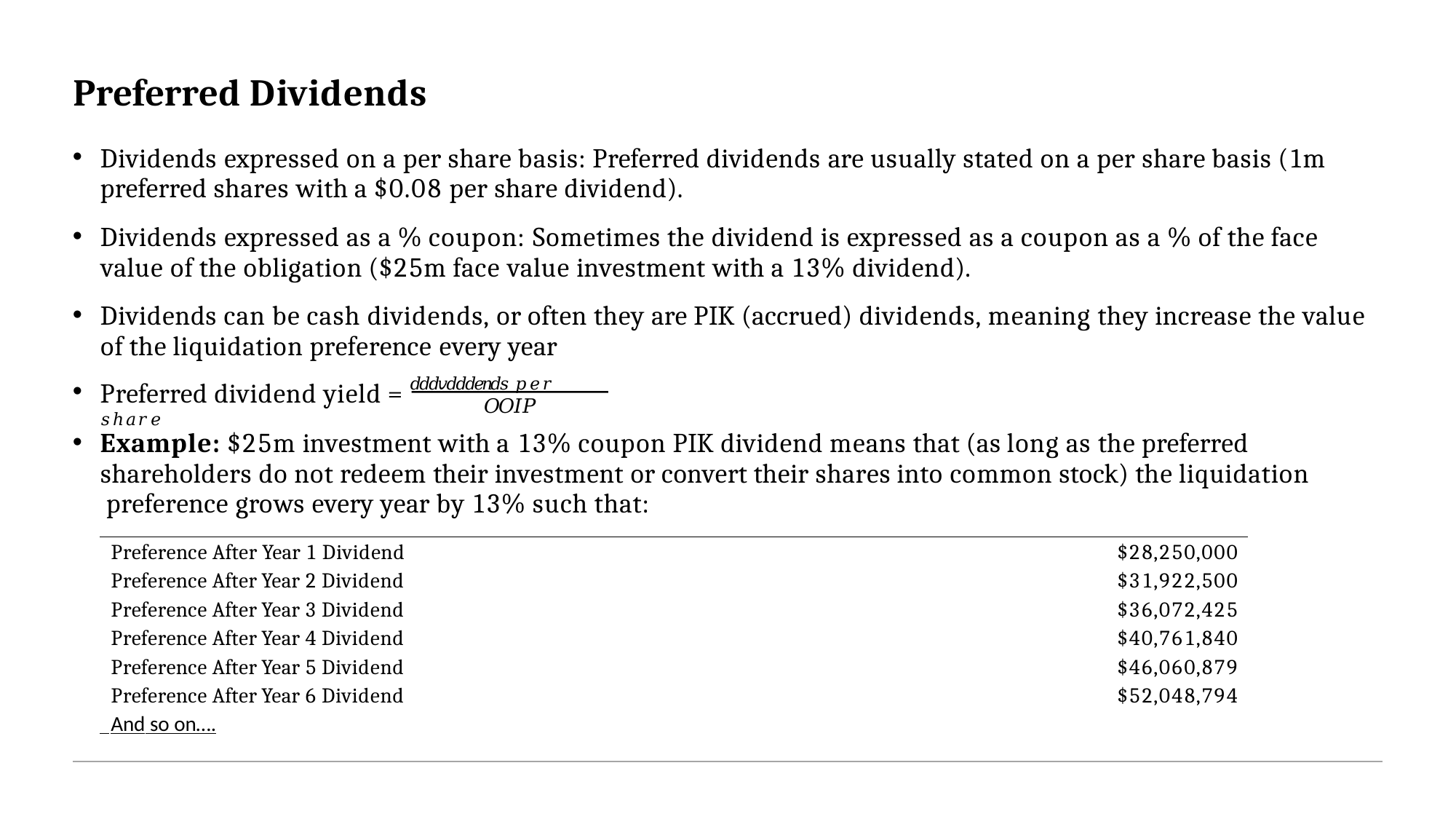

# Preferred Dividends
Dividends expressed on a per share basis: Preferred dividends are usually stated on a per share basis (1m  preferred shares with a $0.08 per share dividend).
Dividends expressed as a % coupon: Sometimes the dividend is expressed as a coupon as a % of the face  value of the obligation ($25m face value investment with a 13% dividend).
Dividends can be cash dividends, or often they are PIK (accrued) dividends, meaning they increase the value  of the liquidation preference every year
Preferred dividend yield = 𝑑𝑑𝑑𝑣𝑑𝑑𝑑𝑒𝑛𝑑𝑠 𝑝𝑒𝑟 𝑠ℎ𝑎𝑟𝑒
𝑂𝑂𝐼𝑃
Example: $25m investment with a 13% coupon PIK dividend means that (as long as the preferred  shareholders do not redeem their investment or convert their shares into common stock) the liquidation  preference grows every year by 13% such that:

| Preference After Year 1 Dividend | $28,250,000 |
| --- | --- |
| Preference After Year 2 Dividend | $31,922,500 |
| Preference After Year 3 Dividend | $36,072,425 |
| Preference After Year 4 Dividend | $40,761,840 |
| Preference After Year 5 Dividend | $46,060,879 |
| Preference After Year 6 Dividend | $52,048,794 |
| And so on…. |  |